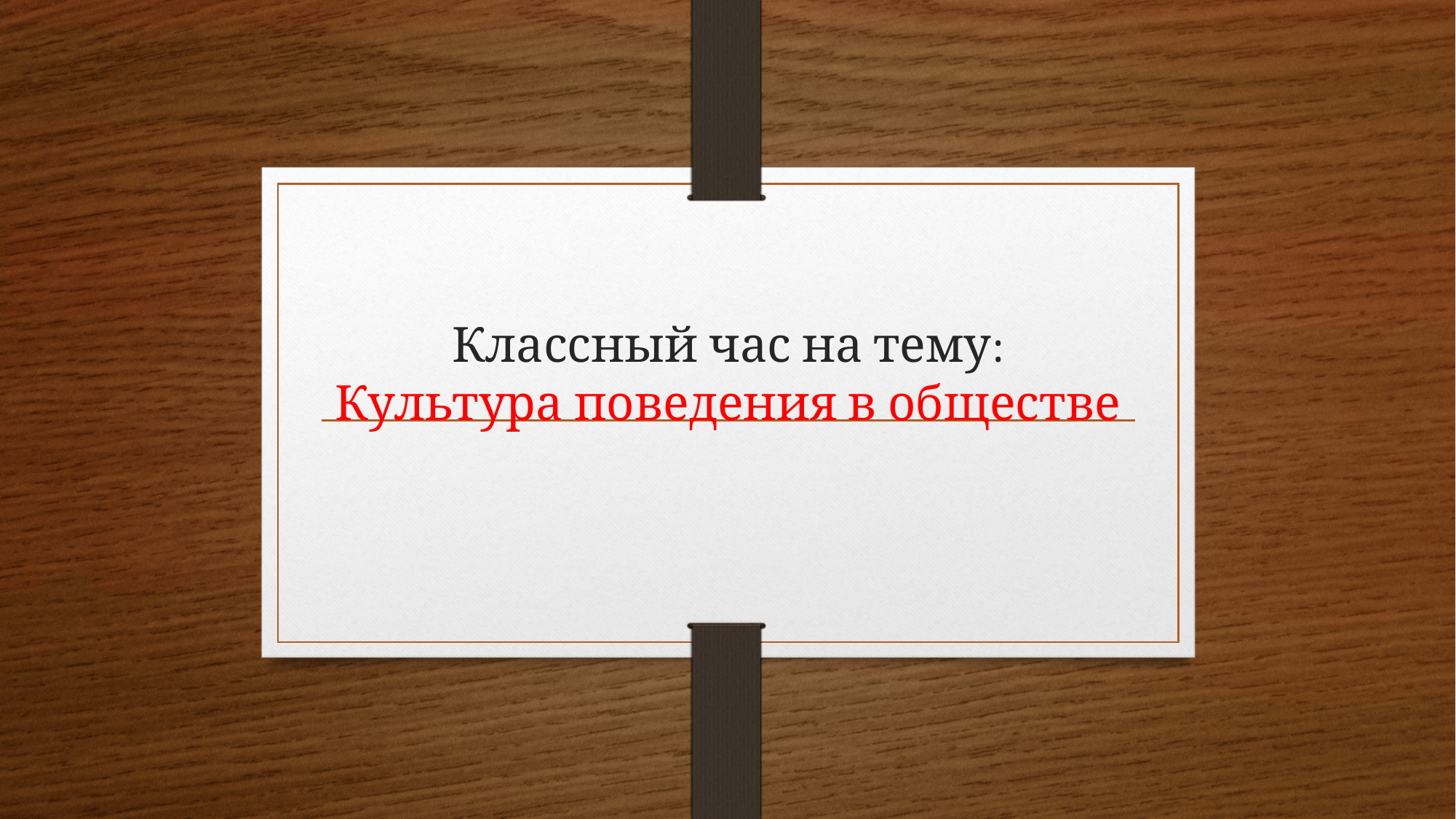

# Классный час на тему: Культура поведения в обществе